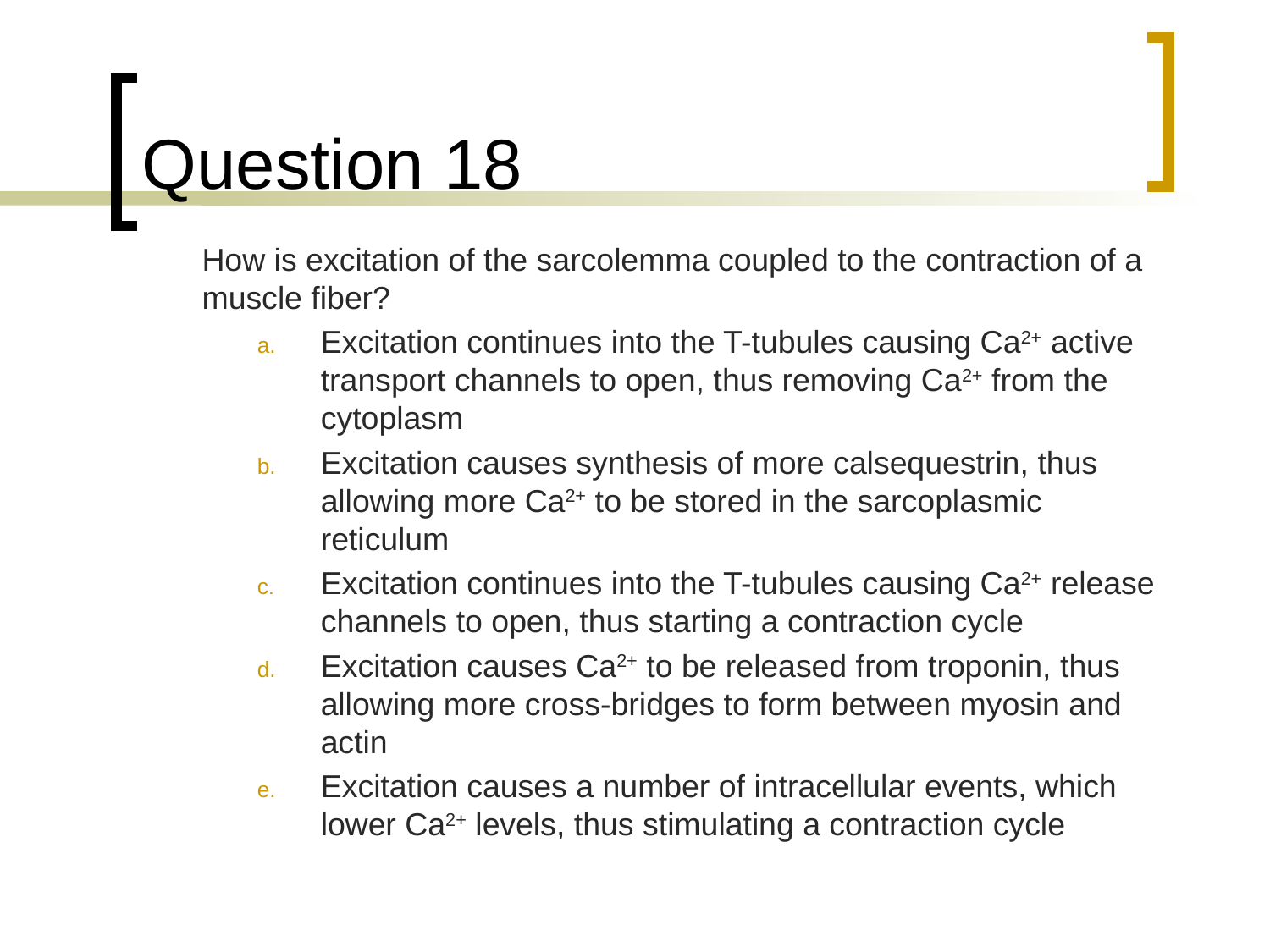

# Question 18
	How is excitation of the sarcolemma coupled to the contraction of a muscle fiber?
Excitation continues into the T-tubules causing Ca2+ active transport channels to open, thus removing Ca2+ from the cytoplasm
Excitation causes synthesis of more calsequestrin, thus allowing more Ca2+ to be stored in the sarcoplasmic reticulum
Excitation continues into the T-tubules causing Ca2+ release channels to open, thus starting a contraction cycle
Excitation causes Ca2+ to be released from troponin, thus allowing more cross-bridges to form between myosin and actin
Excitation causes a number of intracellular events, which lower Ca2+ levels, thus stimulating a contraction cycle